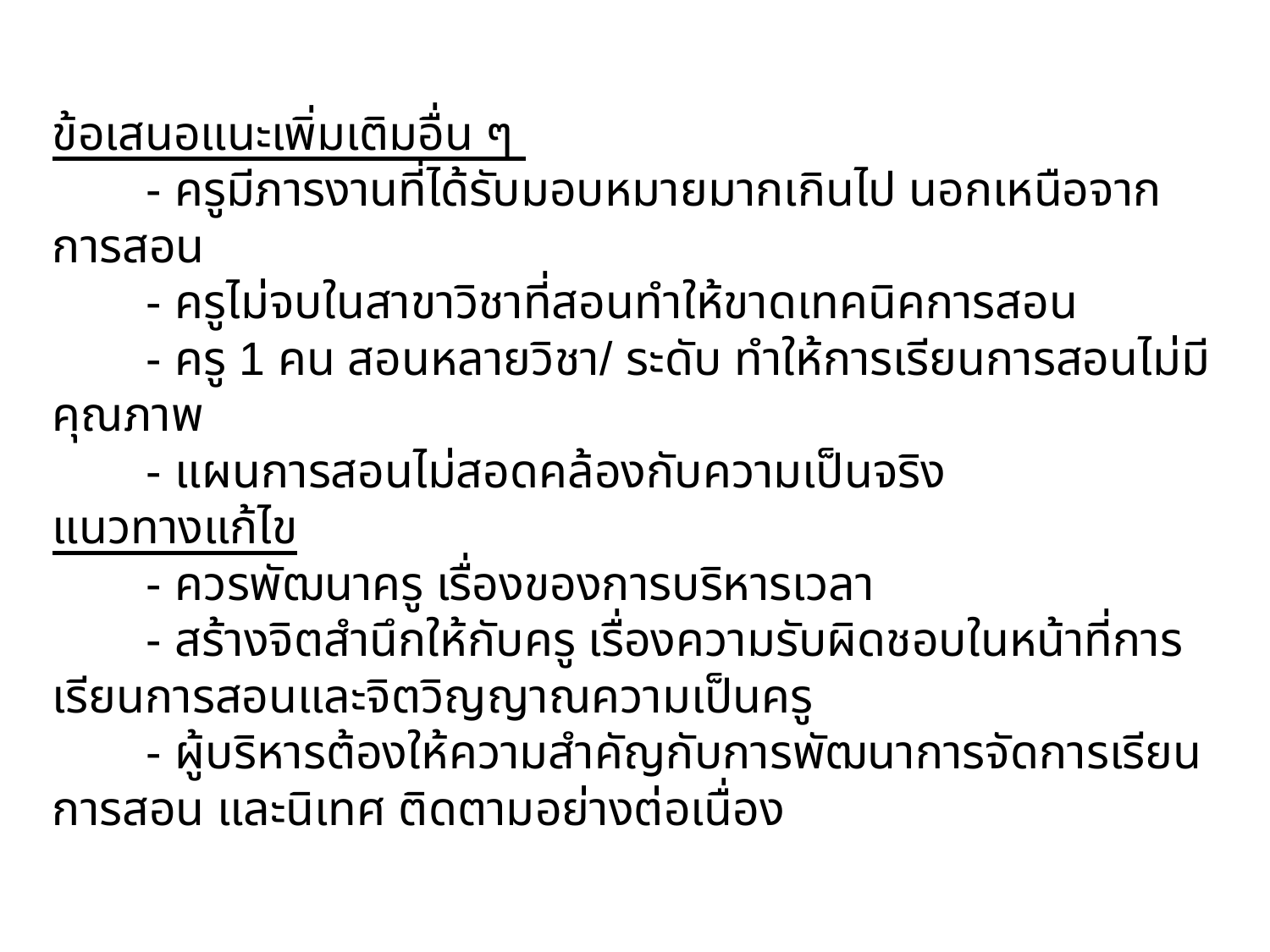

# ข้อเสนอแนะเพิ่มเติมอื่น ๆ - ครูมีภารงานที่ได้รับมอบหมายมากเกินไป นอกเหนือจากการสอน - ครูไม่จบในสาขาวิชาที่สอนทำให้ขาดเทคนิคการสอน - ครู 1 คน สอนหลายวิชา/ ระดับ ทำให้การเรียนการสอนไม่มีคุณภาพ - แผนการสอนไม่สอดคล้องกับความเป็นจริง แนวทางแก้ไข - ควรพัฒนาครู เรื่องของการบริหารเวลา - สร้างจิตสำนึกให้กับครู เรื่องความรับผิดชอบในหน้าที่การเรียนการสอนและจิตวิญญาณความเป็นครู - ผู้บริหารต้องให้ความสำคัญกับการพัฒนาการจัดการเรียนการสอน และนิเทศ ติดตามอย่างต่อเนื่อง